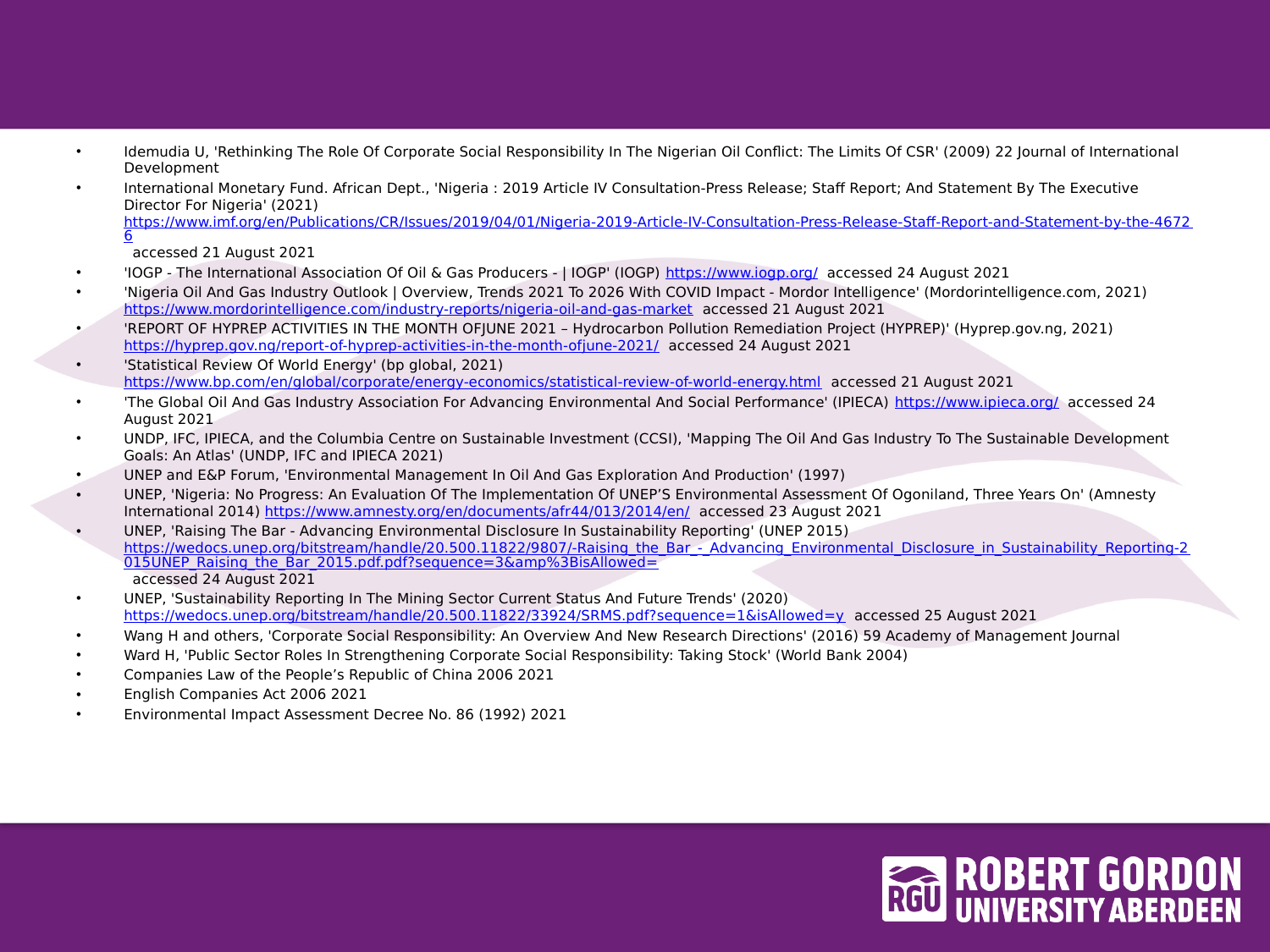

Idemudia U, 'Rethinking The Role Of Corporate Social Responsibility In The Nigerian Oil Conflict: The Limits Of CSR' (2009) 22 Journal of International Development
International Monetary Fund. African Dept., 'Nigeria : 2019 Article IV Consultation-Press Release; Staff Report; And Statement By The Executive Director For Nigeria' (2021) https://www.imf.org/en/Publications/CR/Issues/2019/04/01/Nigeria-2019-Article-IV-Consultation-Press-Release-Staff-Report-and-Statement-by-the-46726  accessed 21 August 2021
'IOGP - The International Association Of Oil & Gas Producers - | IOGP' (IOGP) https://www.iogp.org/  accessed 24 August 2021
'Nigeria Oil And Gas Industry Outlook | Overview, Trends 2021 To 2026 With COVID Impact - Mordor Intelligence' (Mordorintelligence.com, 2021) https://www.mordorintelligence.com/industry-reports/nigeria-oil-and-gas-market  accessed 21 August 2021
'REPORT OF HYPREP ACTIVITIES IN THE MONTH OFJUNE 2021 – Hydrocarbon Pollution Remediation Project (HYPREP)' (Hyprep.gov.ng, 2021) https://hyprep.gov.ng/report-of-hyprep-activities-in-the-month-ofjune-2021/  accessed 24 August 2021
'Statistical Review Of World Energy' (bp global, 2021) https://www.bp.com/en/global/corporate/energy-economics/statistical-review-of-world-energy.html  accessed 21 August 2021
'The Global Oil And Gas Industry Association For Advancing Environmental And Social Performance' (IPIECA) https://www.ipieca.org/  accessed 24 August 2021
UNDP, IFC, IPIECA, and the Columbia Centre on Sustainable Investment (CCSI), 'Mapping The Oil And Gas Industry To The Sustainable Development Goals: An Atlas' (UNDP, IFC and IPIECA 2021)
UNEP and E&P Forum, 'Environmental Management In Oil And Gas Exploration And Production' (1997)
UNEP, 'Nigeria: No Progress: An Evaluation Of The Implementation Of UNEP’S Environmental Assessment Of Ogoniland, Three Years On' (Amnesty International 2014) https://www.amnesty.org/en/documents/afr44/013/2014/en/  accessed 23 August 2021
UNEP, 'Raising The Bar - Advancing Environmental Disclosure In Sustainability Reporting' (UNEP 2015) https://wedocs.unep.org/bitstream/handle/20.500.11822/9807/-Raising_the_Bar_-_Advancing_Environmental_Disclosure_in_Sustainability_Reporting-2015UNEP_Raising_the_Bar_2015.pdf.pdf?sequence=3&amp%3BisAllowed=  accessed 24 August 2021
UNEP, 'Sustainability Reporting In The Mining Sector Current Status And Future Trends' (2020) https://wedocs.unep.org/bitstream/handle/20.500.11822/33924/SRMS.pdf?sequence=1&isAllowed=y  accessed 25 August 2021
Wang H and others, 'Corporate Social Responsibility: An Overview And New Research Directions' (2016) 59 Academy of Management Journal
Ward H, 'Public Sector Roles In Strengthening Corporate Social Responsibility: Taking Stock' (World Bank 2004)
Companies Law of the People’s Republic of China 2006 2021
English Companies Act 2006 2021
Environmental Impact Assessment Decree No. 86 (1992) 2021